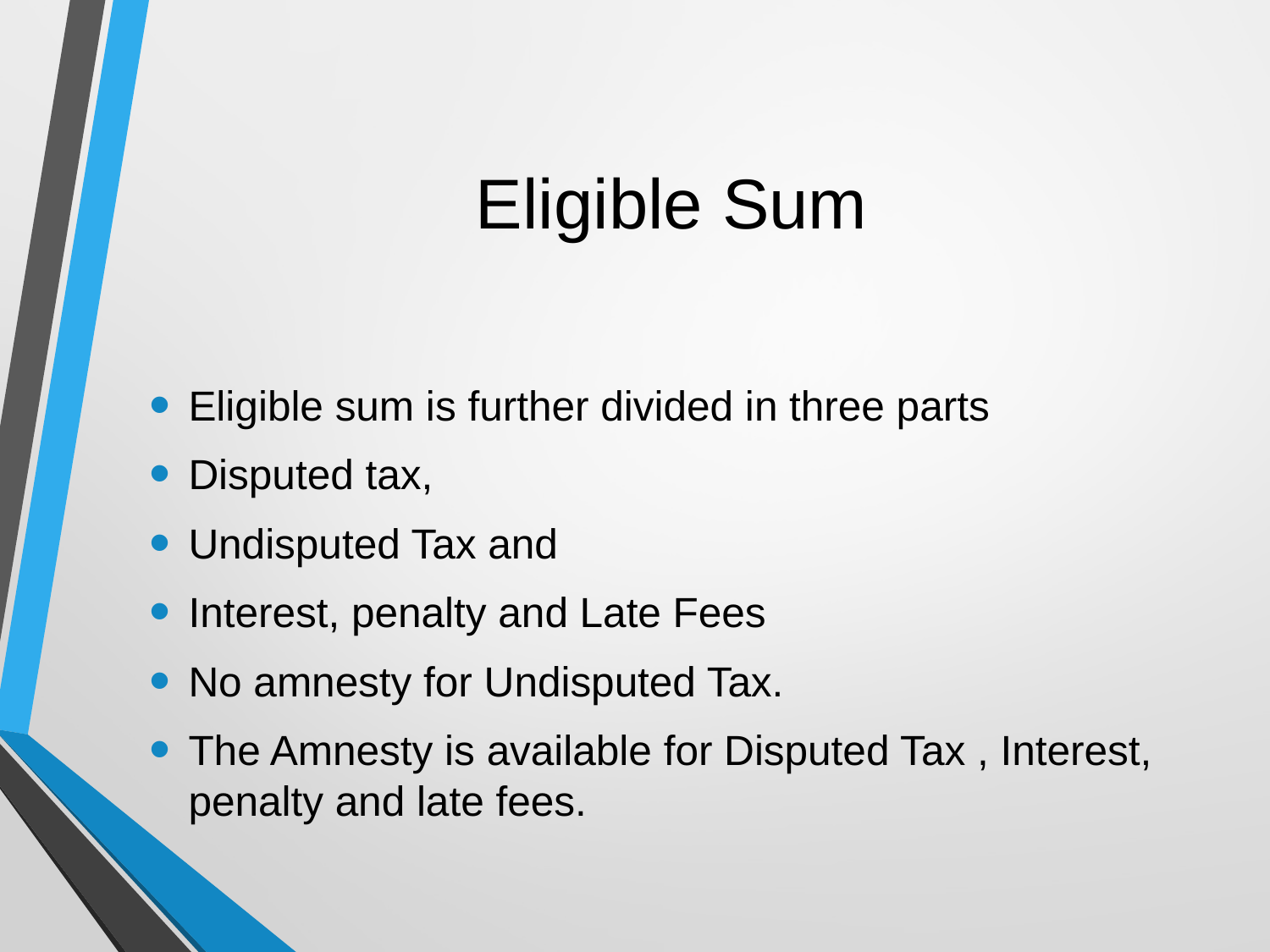

# Eligible Sum
Eligible sum is further divided in three parts
Disputed tax,
Undisputed Tax and
Interest, penalty and Late Fees
No amnesty for Undisputed Tax.
The Amnesty is available for Disputed Tax , Interest, penalty and late fees.